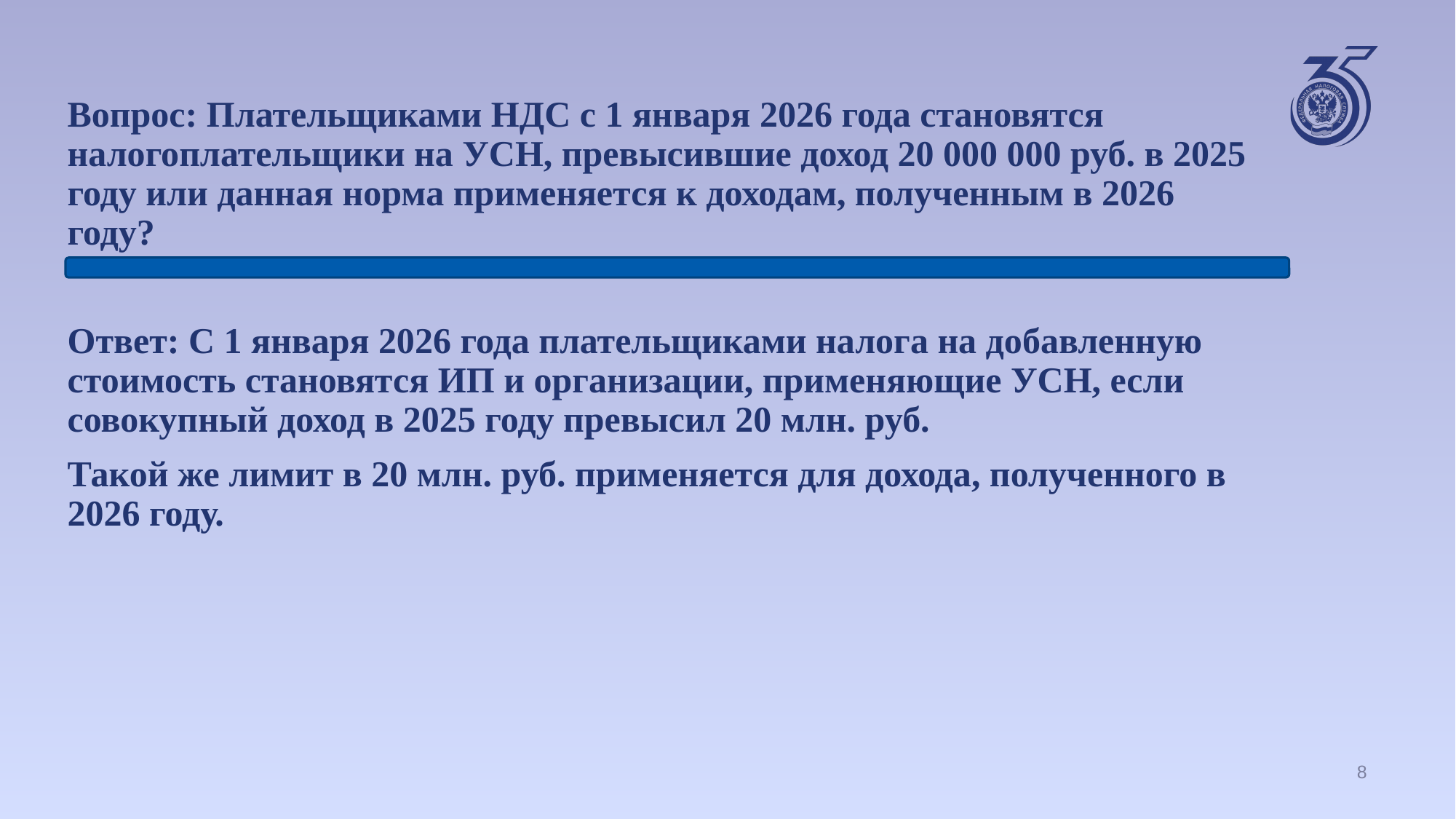

Вопрос: Плательщиками НДС с 1 января 2026 года становятся налогоплательщики на УСН, превысившие доход 20 000 000 руб. в 2025 году или данная норма применяется к доходам, полученным в 2026 году?

Ответ: С 1 января 2026 года плательщиками налога на добавленную стоимость становятся ИП и организации, применяющие УСН, если совокупный доход в 2025 году превысил 20 млн. руб.
Такой же лимит в 20 млн. руб. применяется для дохода, полученного в 2026 году.

8